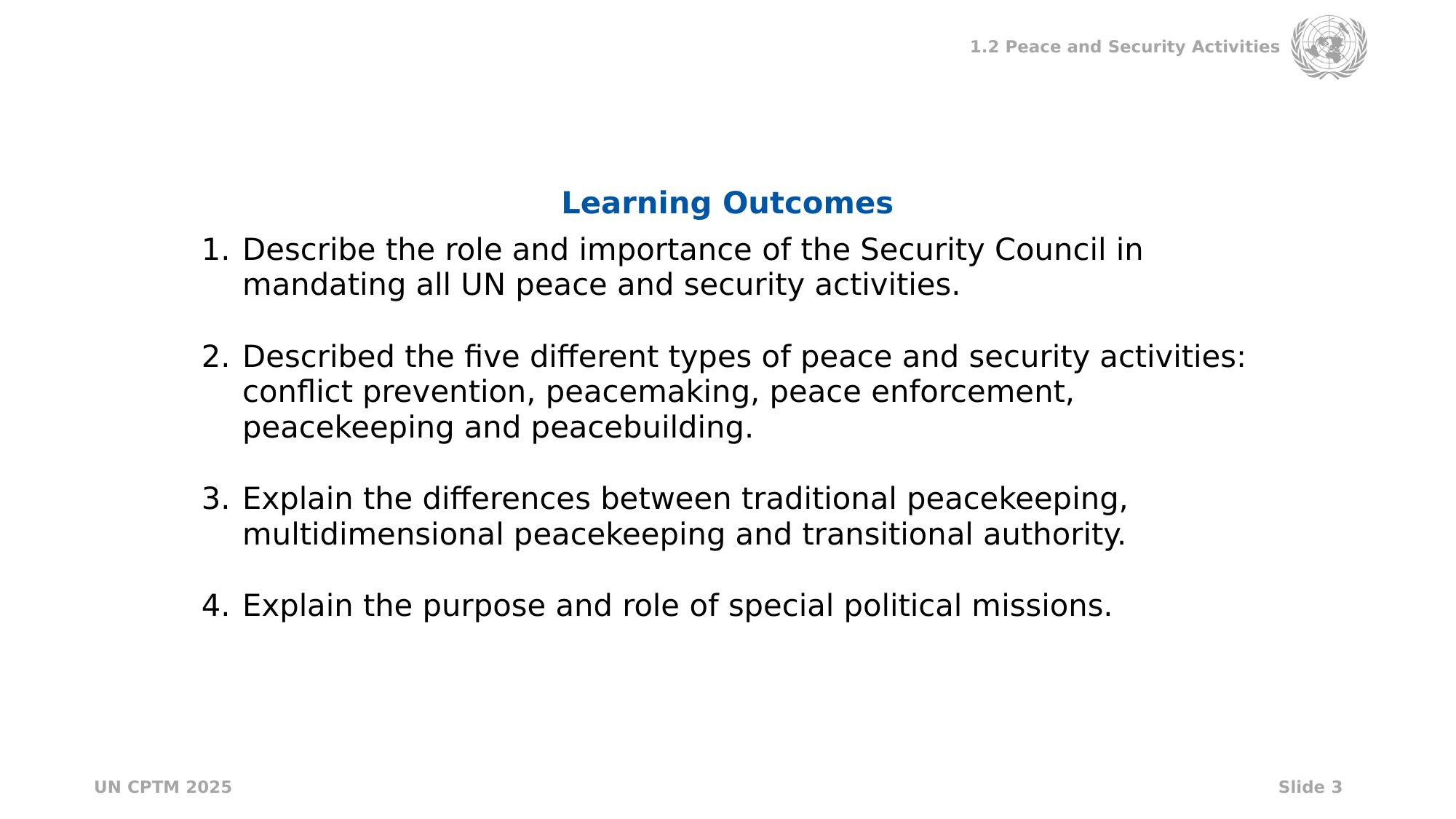

| Learning Outcomes |
| --- |
| Describe the role and importance of the Security Council in mandating all UN peace and security activities. Described the five different types of peace and security activities: conflict prevention, peacemaking, peace enforcement, peacekeeping and peacebuilding. Explain the differences between traditional peacekeeping, multidimensional peacekeeping and transitional authority. Explain the purpose and role of special political missions. |